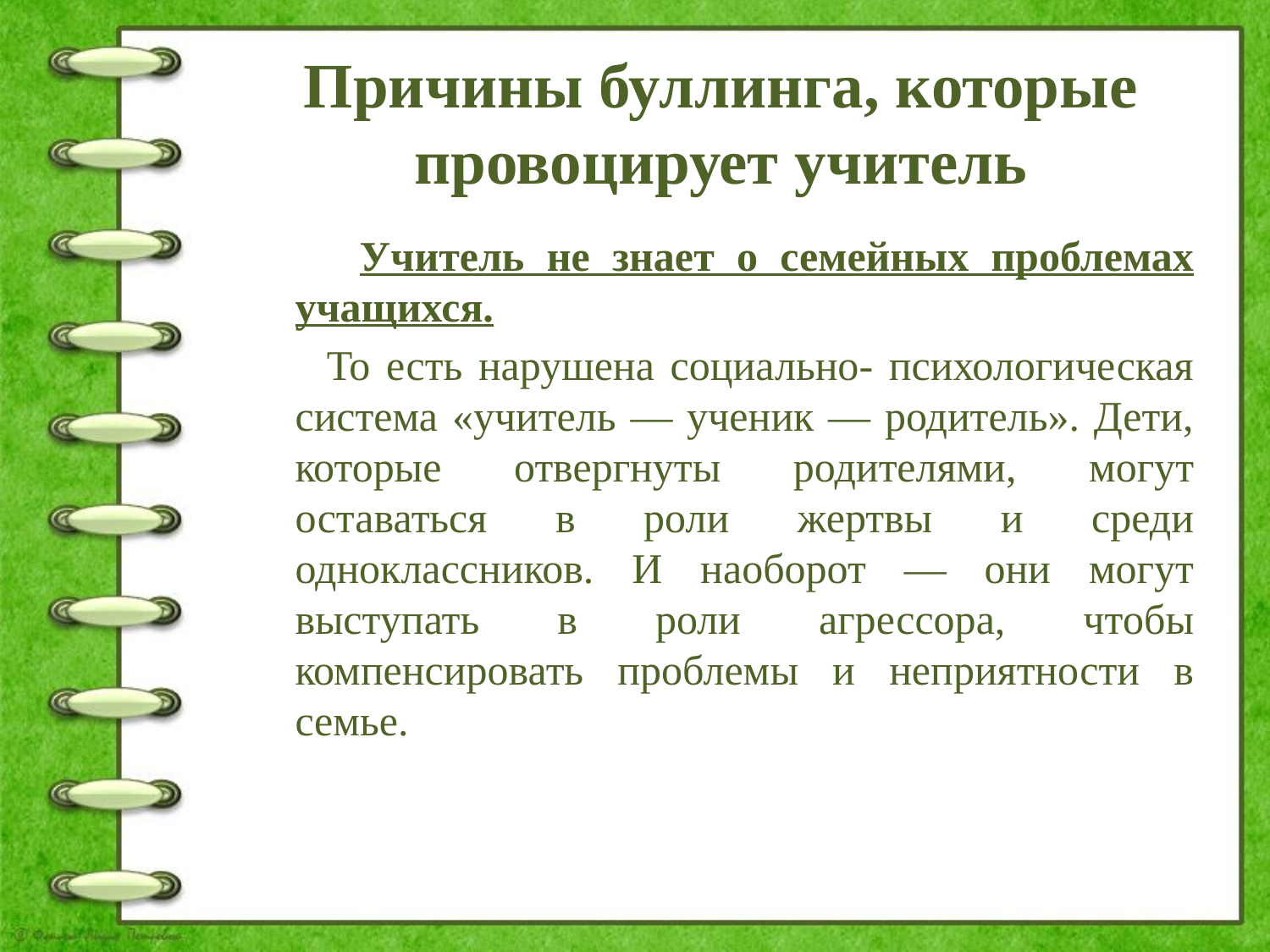

# Причины буллинга, которые провоцирует учитель
     Учитель не знает о семейных проблемах учащихся.
     То есть нарушена социально- психологическая система «учитель — ученик — родитель». Дети, которые отвергнуты родителями, могут оставаться в роли жертвы и среди одноклассников. И наоборот — они могут выступать в роли агрессора, чтобы компенсировать проблемы и неприятности в семье.